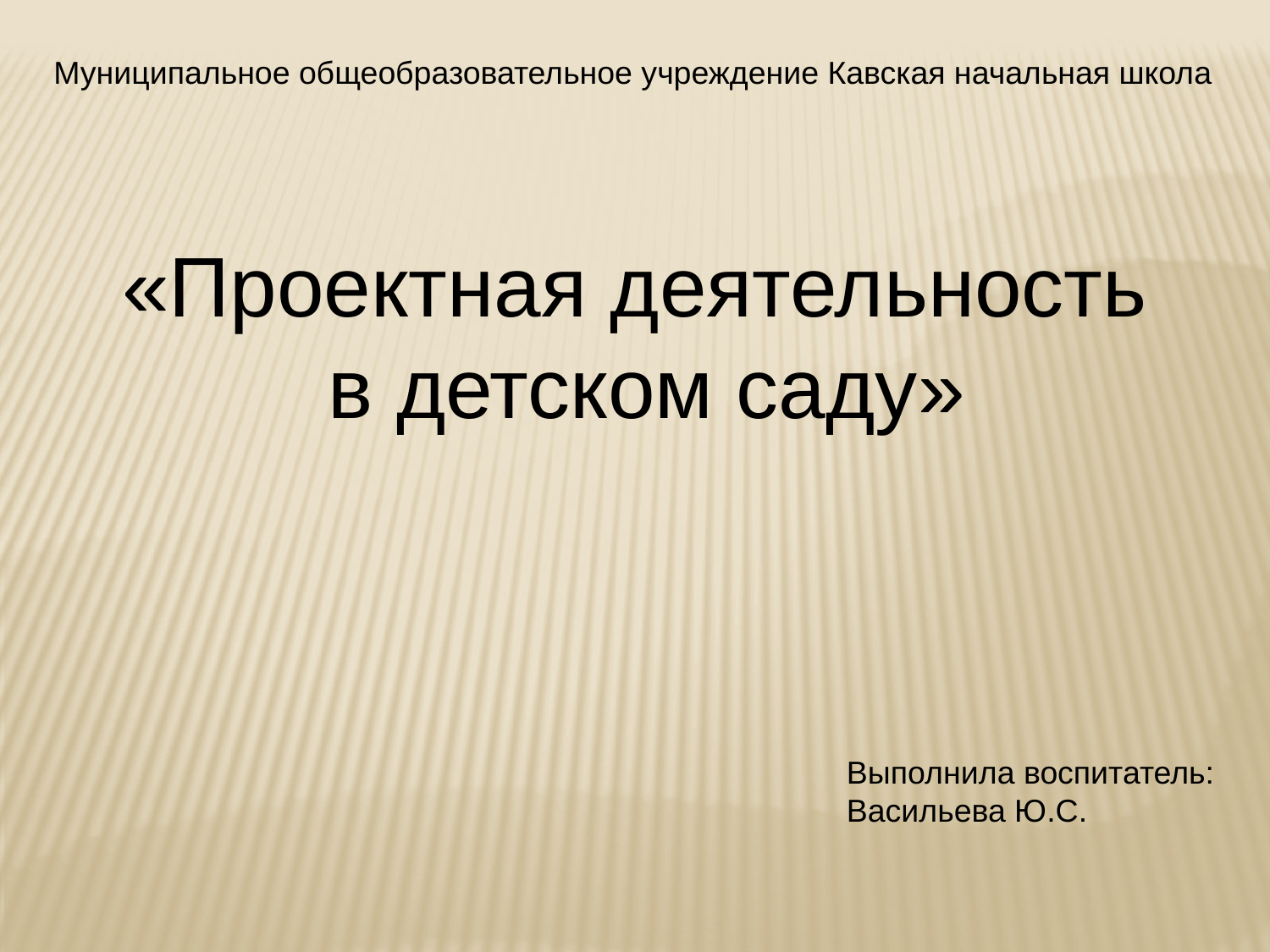

Муниципальное общеобразовательное учреждение Кавская начальная школа
«Проектная деятельность
 в детском саду»
Выполнила воспитатель:
Васильева Ю.С.